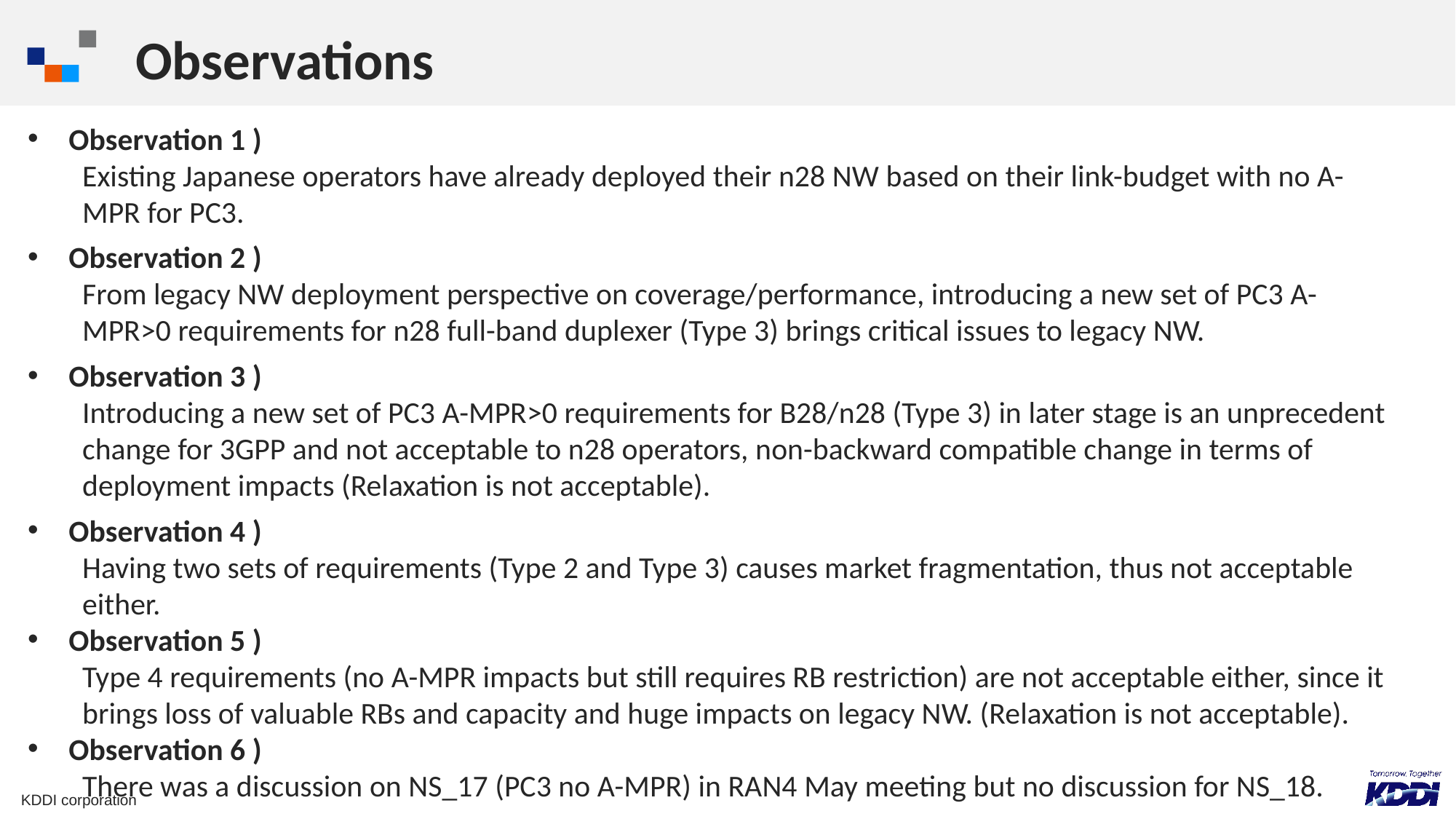

# Observations
Observation 1 )
Existing Japanese operators have already deployed their n28 NW based on their link-budget with no A-MPR for PC3.
Observation 2 )
From legacy NW deployment perspective on coverage/performance, introducing a new set of PC3 A-MPR>0 requirements for n28 full-band duplexer (Type 3) brings critical issues to legacy NW.
Observation 3 )
Introducing a new set of PC3 A-MPR>0 requirements for B28/n28 (Type 3) in later stage is an unprecedent change for 3GPP and not acceptable to n28 operators, non-backward compatible change in terms of deployment impacts (Relaxation is not acceptable).
Observation 4 )
Having two sets of requirements (Type 2 and Type 3) causes market fragmentation, thus not acceptable either.
Observation 5 )
Type 4 requirements (no A-MPR impacts but still requires RB restriction) are not acceptable either, since it brings loss of valuable RBs and capacity and huge impacts on legacy NW. (Relaxation is not acceptable).
Observation 6 )
There was a discussion on NS_17 (PC3 no A-MPR) in RAN4 May meeting but no discussion for NS_18.